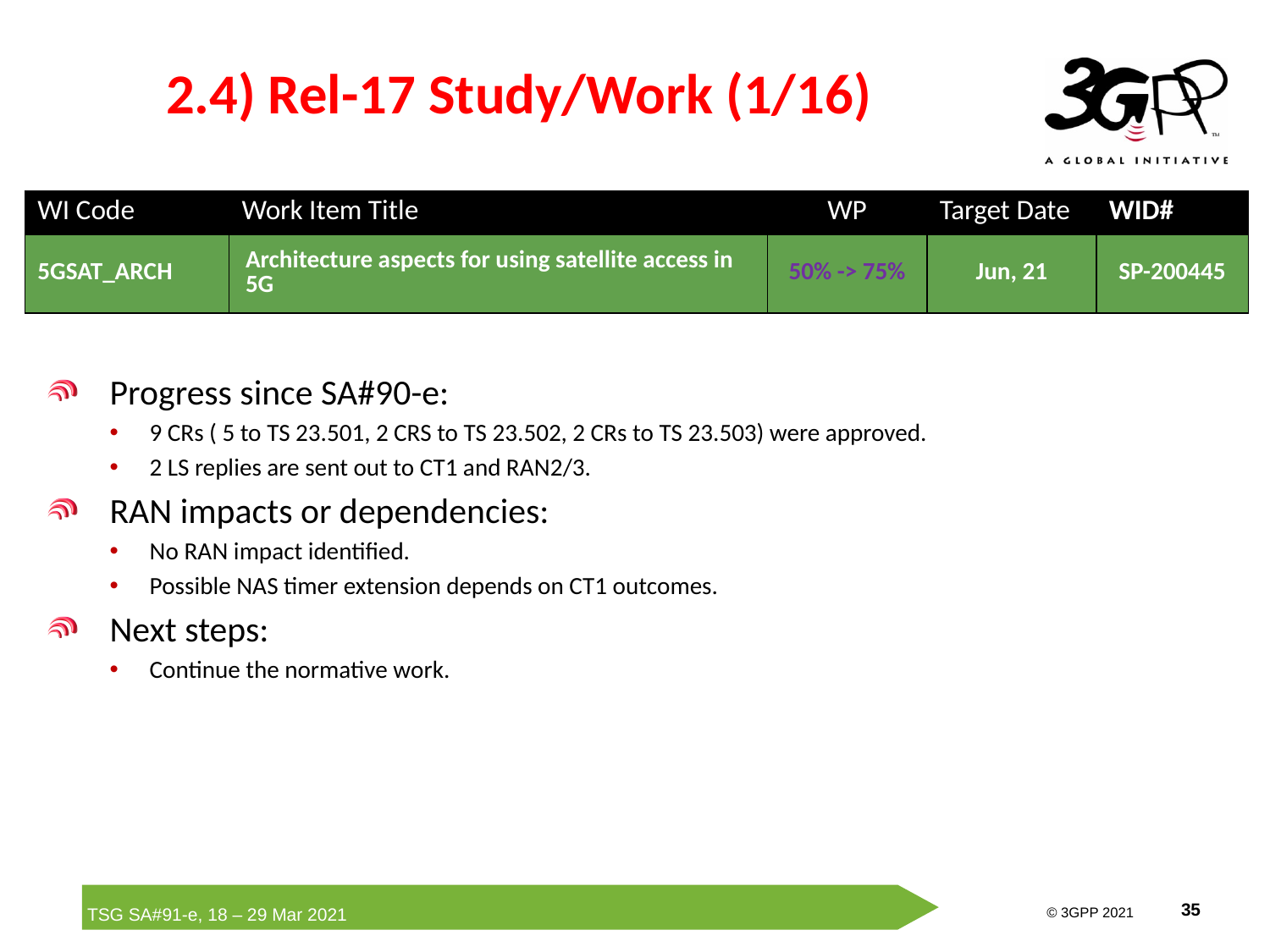

# 2.4) Rel-17 Study/Work (1/16)
| WI Code | Work Item Title | WP | Target Date | WID# |
| --- | --- | --- | --- | --- |
| 5GSAT\_ARCH | Architecture aspects for using satellite access in 5G | 50% -> 75% | Jun, 21 | SP-200445 |
Progress since SA#90-e:
9 CRs ( 5 to TS 23.501, 2 CRS to TS 23.502, 2 CRs to TS 23.503) were approved.
2 LS replies are sent out to CT1 and RAN2/3.
RAN impacts or dependencies:
No RAN impact identified.
Possible NAS timer extension depends on CT1 outcomes.
Next steps:
Continue the normative work.